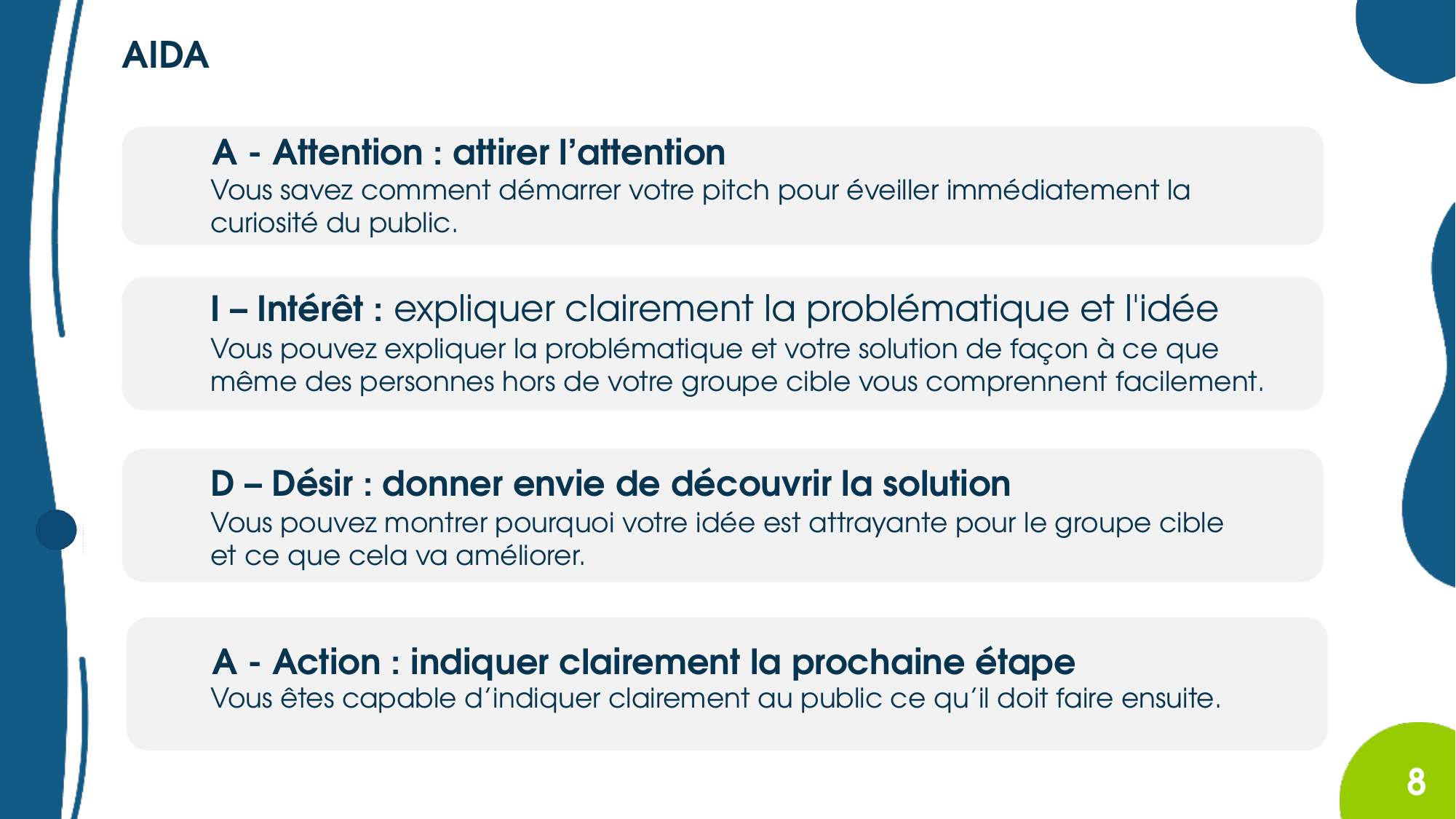

AIDA
A - Attention : attirer l’attention

Vous savez comment démarrer votre pitch pour éveiller immédiatement la curiosité du public.

I – Intérêt : expliquer clairement la problématique et l'idée
Vous pouvez expliquer la problématique et votre solution de façon à ce que même des personnes hors de votre groupe cible vous comprennent facilement.

D – Désir : donner envie de découvrir la solution
Vous pouvez montrer pourquoi votre idée est attrayante pour le groupe cible et ce que cela va améliorer.

A - Action : indiquer clairement la prochaine étape
Vous êtes capable d’indiquer clairement au public ce qu’il doit faire ensuite.
8